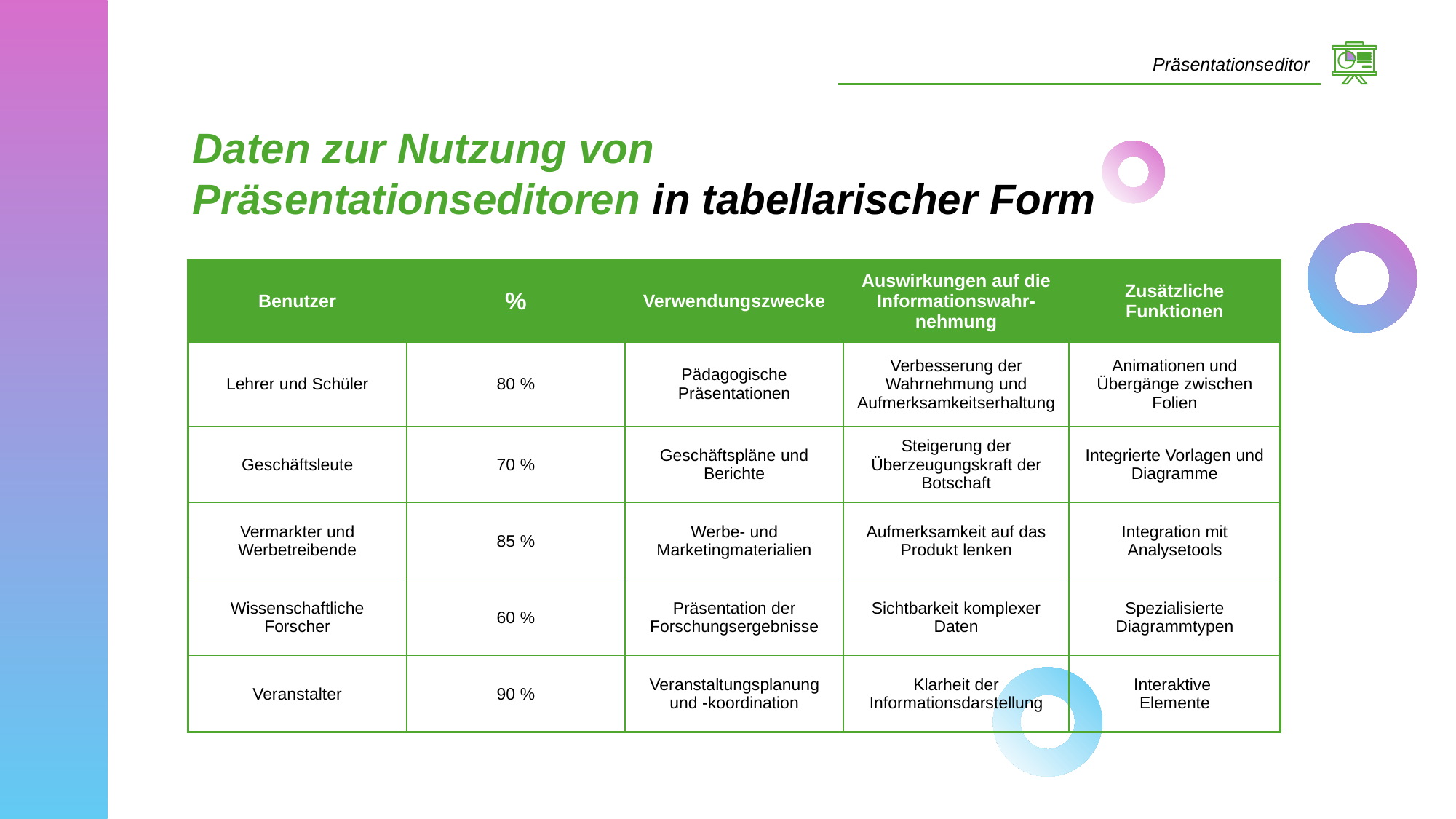

# Daten zur Nutzung von Präsentationseditoren in tabellarischer Form

| Benutzer | % | Verwendungszwecke | Auswirkungen auf die Informationswahr-nehmung | Zusätzliche Funktionen |
| --- | --- | --- | --- | --- |
| Lehrer und Schüler | 80 % | Pädagogische Präsentationen | Verbesserung der Wahrnehmung und Aufmerksamkeitserhaltung | Animationen und Übergänge zwischen Folien |
| Geschäftsleute | 70 % | Geschäftspläne und Berichte | Steigerung der Überzeugungskraft der Botschaft | Integrierte Vorlagen und Diagramme |
| Vermarkter und Werbetreibende | 85 % | Werbe- und Marketingmaterialien | Aufmerksamkeit auf das Produkt lenken | Integration mit Analysetools |
| Wissenschaftliche Forscher | 60 % | Präsentation der Forschungsergebnisse | Sichtbarkeit komplexer Daten | Spezialisierte Diagrammtypen |
| Veranstalter | 90 % | Veranstaltungsplanung und -koordination | Klarheit der Informationsdarstellung | Interaktive Elemente |

6